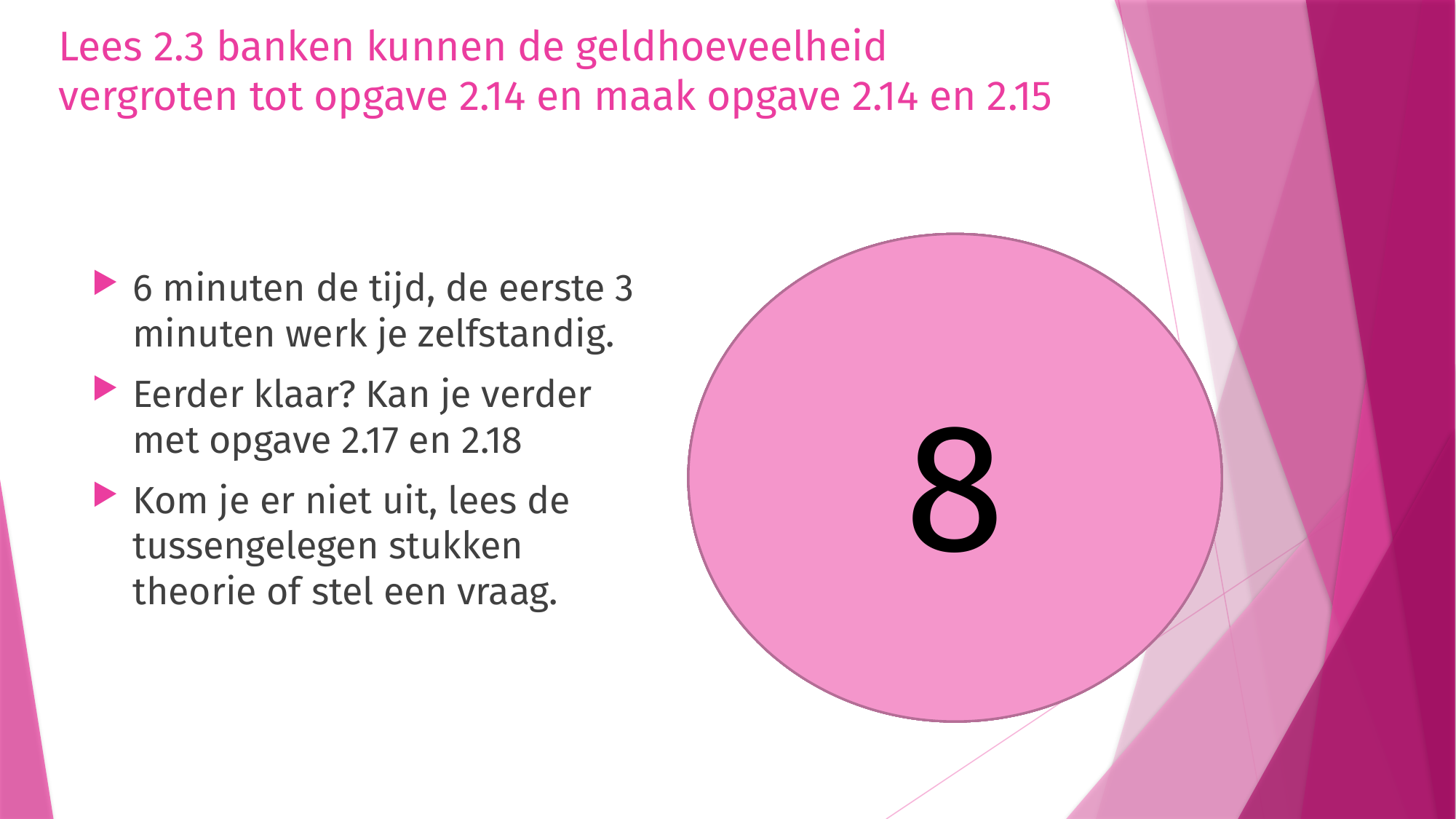

# Lees 2.3 banken kunnen de geldhoeveelheid vergroten tot opgave 2.14 en maak opgave 2.14 en 2.15
8
7
6
5
4
3
1
2
6 minuten de tijd, de eerste 3 minuten werk je zelfstandig.
Eerder klaar? Kan je verder met opgave 2.17 en 2.18
Kom je er niet uit, lees de tussengelegen stukken theorie of stel een vraag.